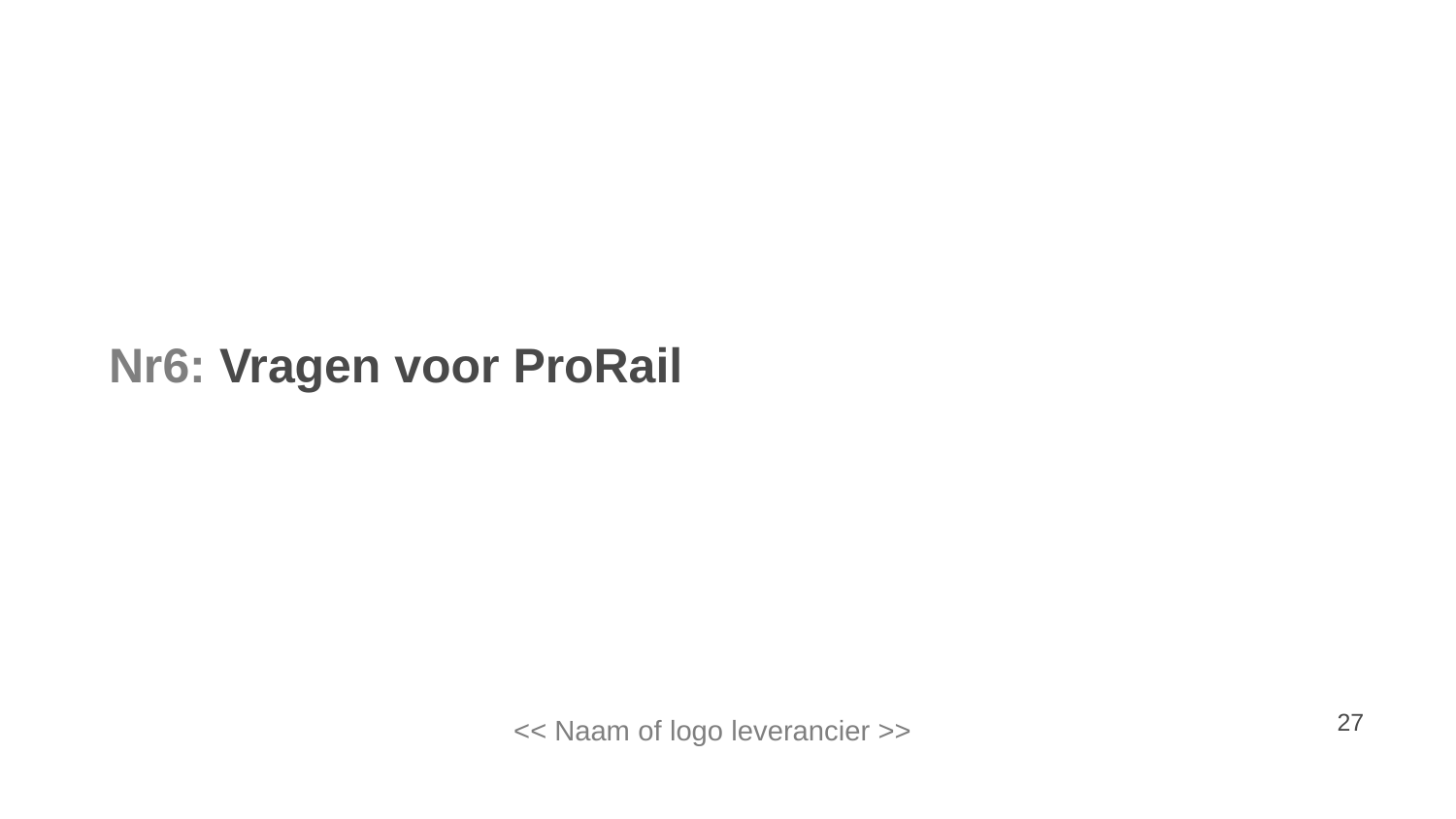

# Nr6: Vragen voor ProRail
<< Naam of logo leverancier >>